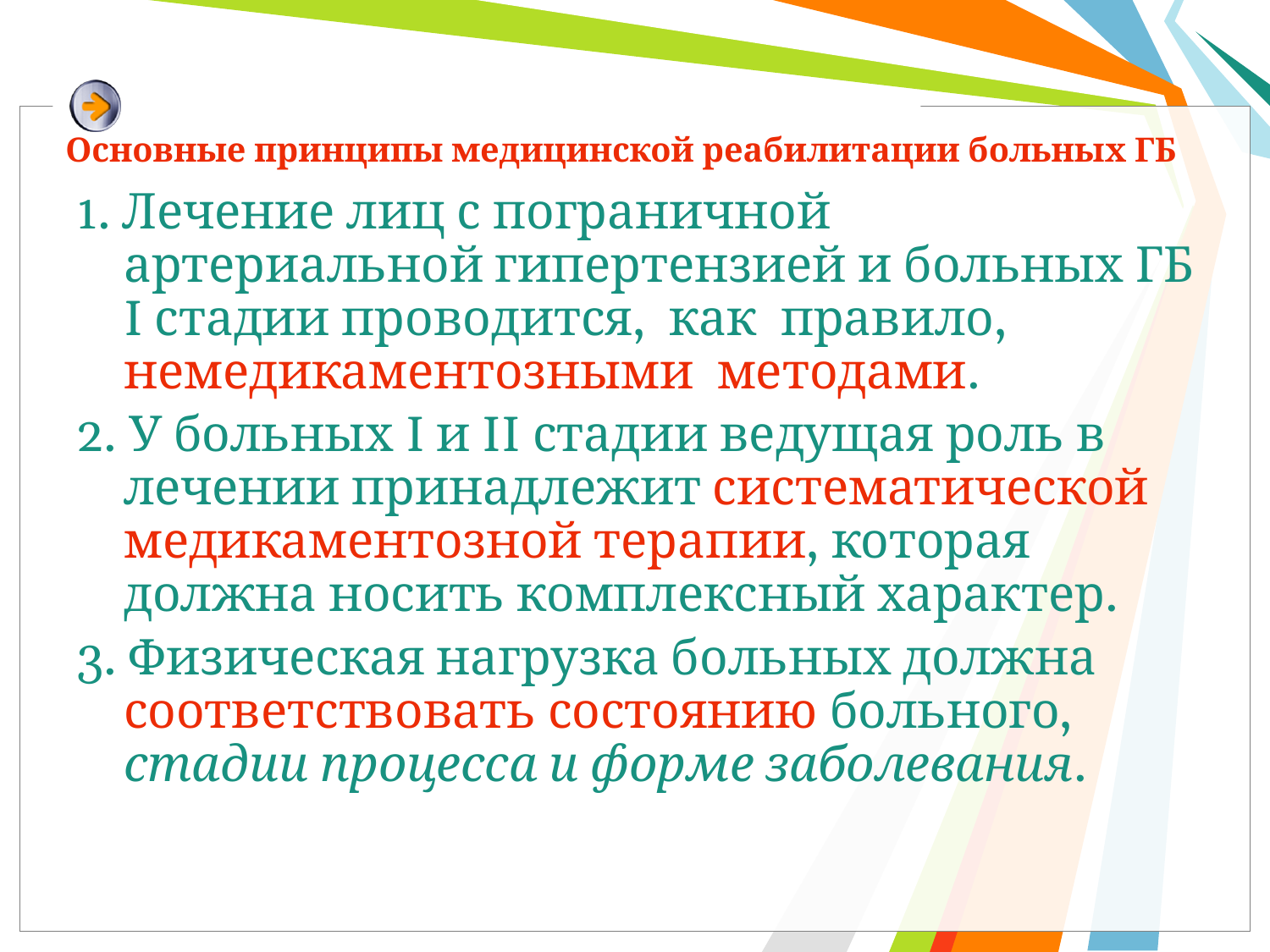

# Основные принципы медицинской реабилитации больных ГБ
1. Лечение лиц с пограничной артериальной гипертензией и больных ГБ I стадии проводится,  как  правило,  немедикаментозными  методами.
2. У больных I и II стадии ведущая роль в лечении принадлежит систематической медикаментозной терапии, которая должна носить комплексный характер.
3. Физическая нагрузка больных должна соответствовать состоянию больного, стадии процесса и форме заболевания.